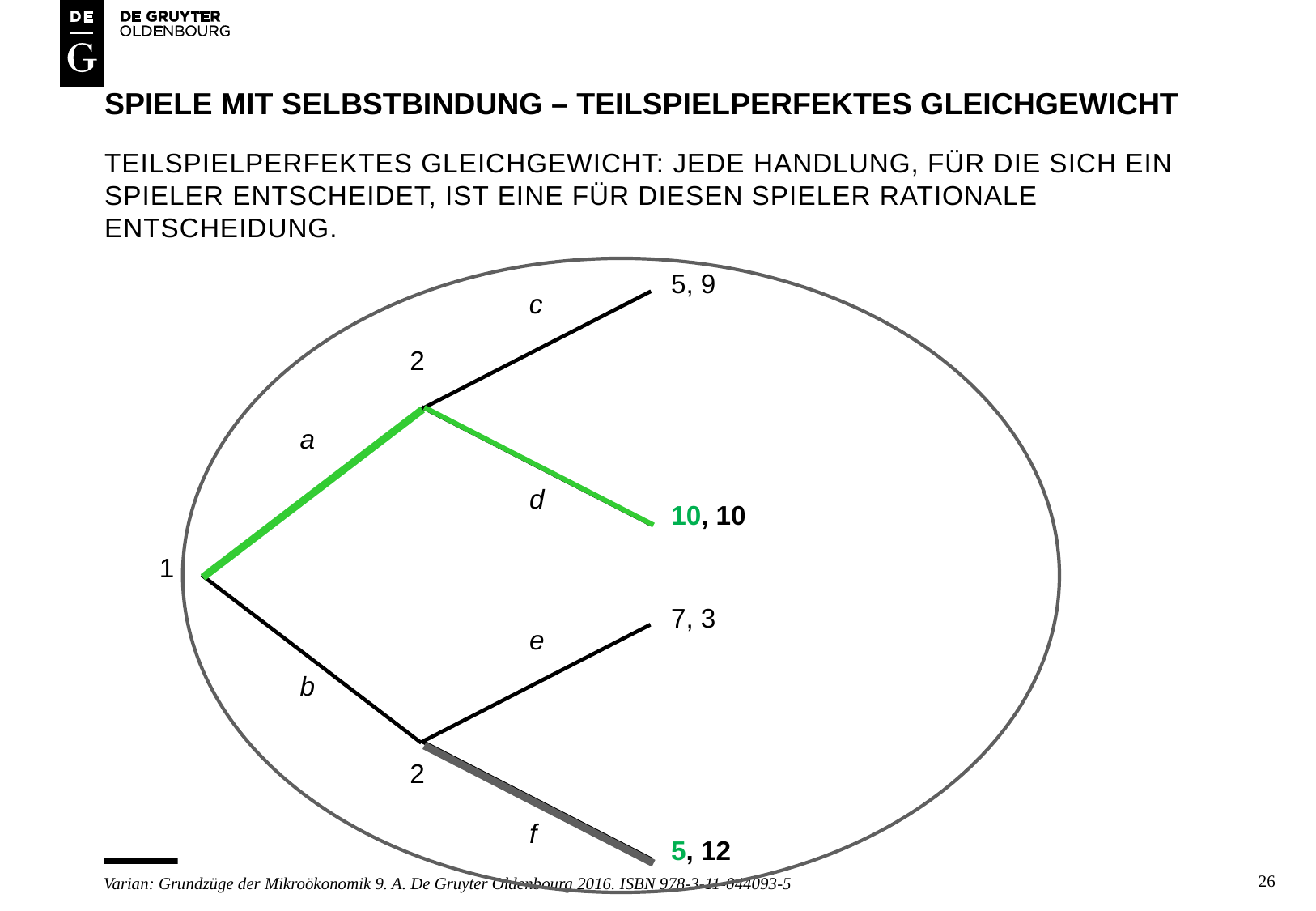

# SPIELE MIT SELBSTBINDUNG – teilspielperfektes gleichgewicht
Teilspielperfektes gleichgewicht: jede handlung, für die sich ein spieler entscheidet, ist eine für diesen spieler rationale entscheidung.

5, 9
c

2

a
d
10, 10
1

7, 3
e

b

2
f
5, 12
26
Varian: Grundzüge der Mikroökonomik 9. A. De Gruyter Oldenbourg 2016. ISBN 978-3-11-044093-5